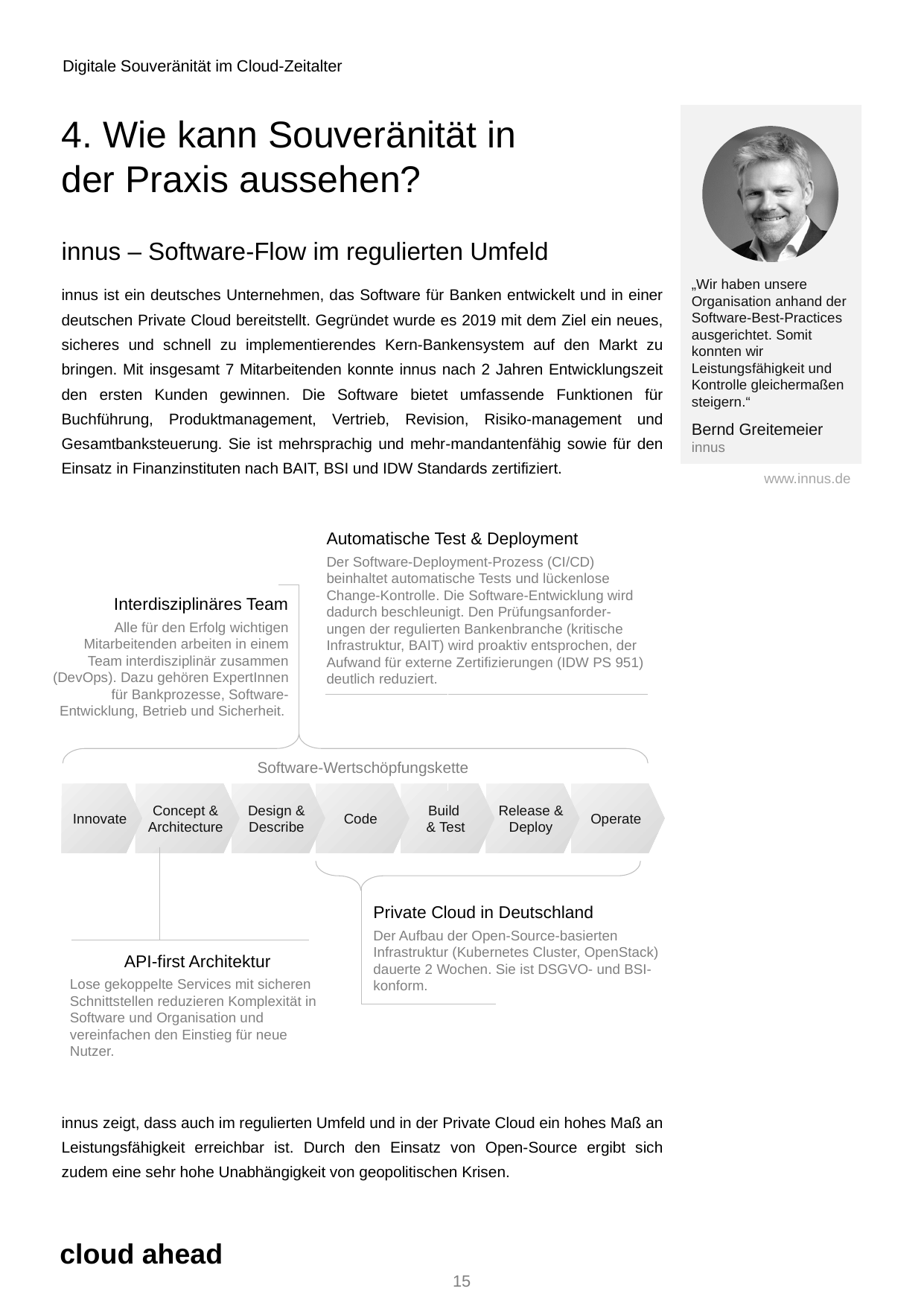

4. Wie kann Souveränität in der Praxis aussehen?
„Wir haben unsere Organisation anhand der Software-Best-Practices ausgerichtet. Somit konnten wir Leistungsfähigkeit und Kontrolle gleichermaßen steigern.“
Bernd Greitemeier
innus

innus – Software-Flow im regulierten Umfeld
innus ist ein deutsches Unternehmen, das Software für Banken entwickelt und in einer deutschen Private Cloud bereitstellt. Gegründet wurde es 2019 mit dem Ziel ein neues, sicheres und schnell zu implementierendes Kern-Bankensystem auf den Markt zu bringen. Mit insgesamt 7 Mitarbeitenden konnte innus nach 2 Jahren Entwicklungszeit den ersten Kunden gewinnen. Die Software bietet umfassende Funktionen für Buchführung, Produktmanagement, Vertrieb, Revision, Risiko-management und Gesamtbanksteuerung. Sie ist mehrsprachig und mehr-mandantenfähig sowie für den Einsatz in Finanzinstituten nach BAIT, BSI und IDW Standards zertifiziert.
www.innus.de

Automatische Test & Deployment
Der Software-Deployment-Prozess (CI/CD) beinhaltet automatische Tests und lückenlose Change-Kontrolle. Die Software-Entwicklung wird dadurch beschleunigt. Den Prüfungsanforder-ungen der regulierten Bankenbranche (kritische Infrastruktur, BAIT) wird proaktiv entsprochen, der Aufwand für externe Zertifizierungen (IDW PS 951) deutlich reduziert.
Interdisziplinäres Team
Alle für den Erfolg wichtigen Mitarbeitenden arbeiten in einem Team interdisziplinär zusammen (DevOps). Dazu gehören ExpertInnen für Bankprozesse, Software- Entwicklung, Betrieb und Sicherheit.

Innovate
Concept & Architecture
Design & Describe
Code
Build
& Test
Release & Deploy
Operate
Private Cloud in Deutschland
Der Aufbau der Open-Source-basierten Infrastruktur (Kubernetes Cluster, OpenStack) dauerte 2 Wochen. Sie ist DSGVO- und BSI-konform.
API-first Architektur
Lose gekoppelte Services mit sicheren Schnittstellen reduzieren Komplexität in Software und Organisation und vereinfachen den Einstieg für neue Nutzer.
Software-Wertschöpfungskette
innus zeigt, dass auch im regulierten Umfeld und in der Private Cloud ein hohes Maß an Leistungsfähigkeit erreichbar ist. Durch den Einsatz von Open-Source ergibt sich zudem eine sehr hohe Unabhängigkeit von geopolitischen Krisen.

15